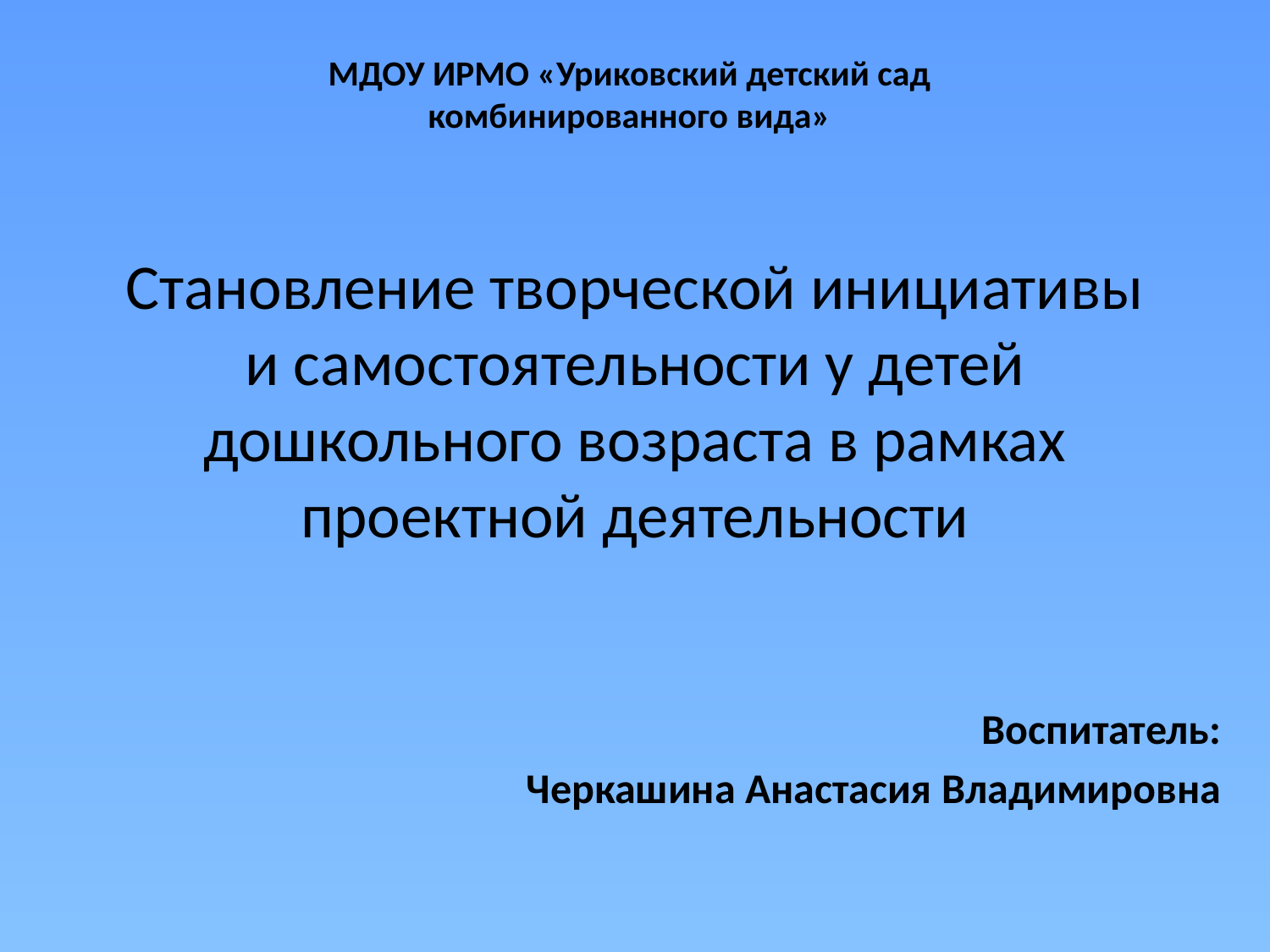

МДОУ ИРМО «Уриковский детский сад комбинированного вида»
# Становление творческой инициативы и самостоятельности у детей дошкольного возраста в рамках проектной деятельности
Воспитатель:
Черкашина Анастасия Владимировна